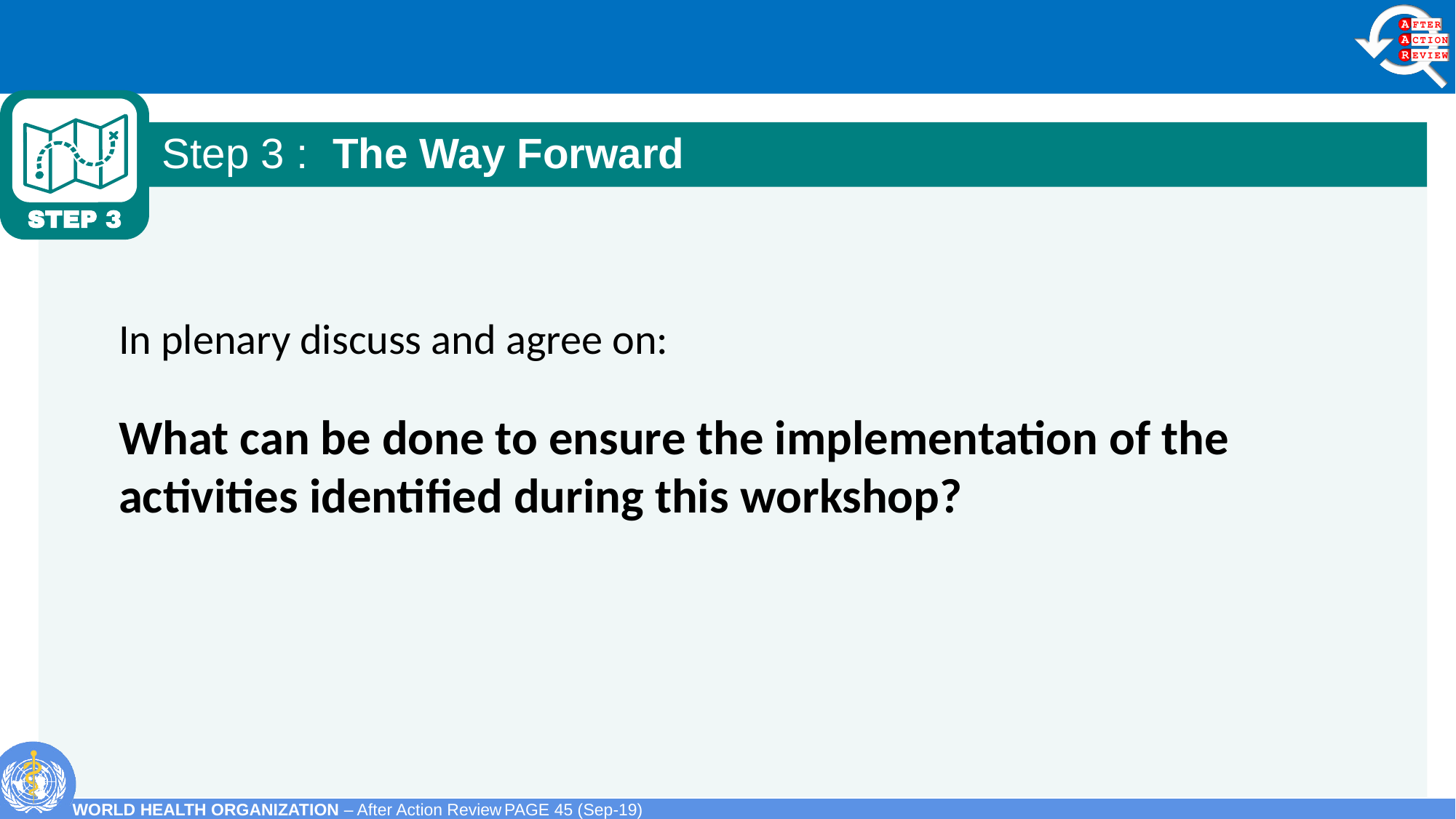

STEP 3

Step 3 : 	The Way Forward

In plenary discuss and agree on:

What can be done to ensure the implementation of the activities identified during this workshop?